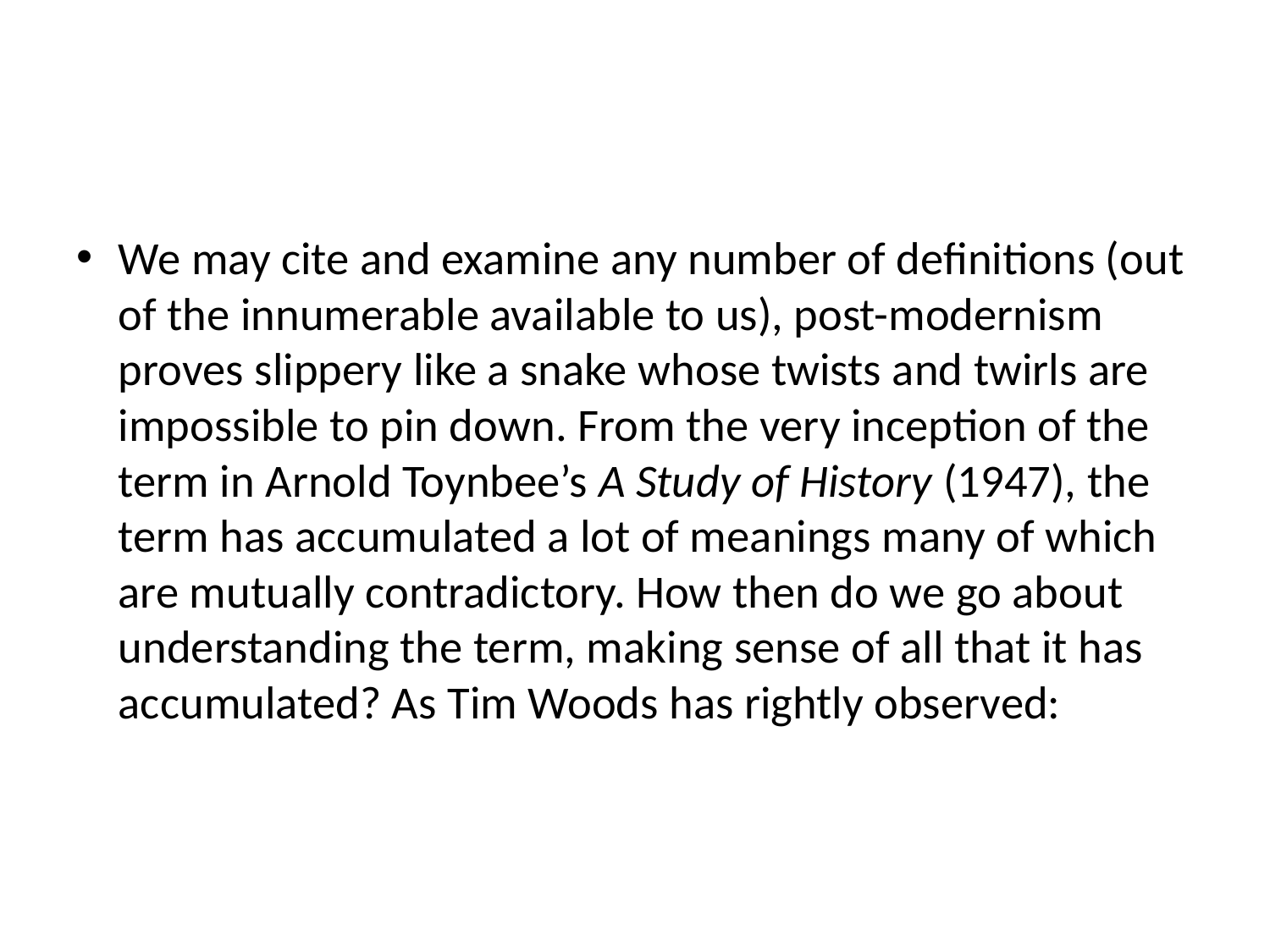

#
We may cite and examine any number of definitions (out of the innumerable available to us), post-modernism proves slippery like a snake whose twists and twirls are impossible to pin down. From the very inception of the term in Arnold Toynbee’s A Study of History (1947), the term has accumulated a lot of meanings many of which are mutually contradictory. How then do we go about understanding the term, making sense of all that it has accumulated? As Tim Woods has rightly observed: